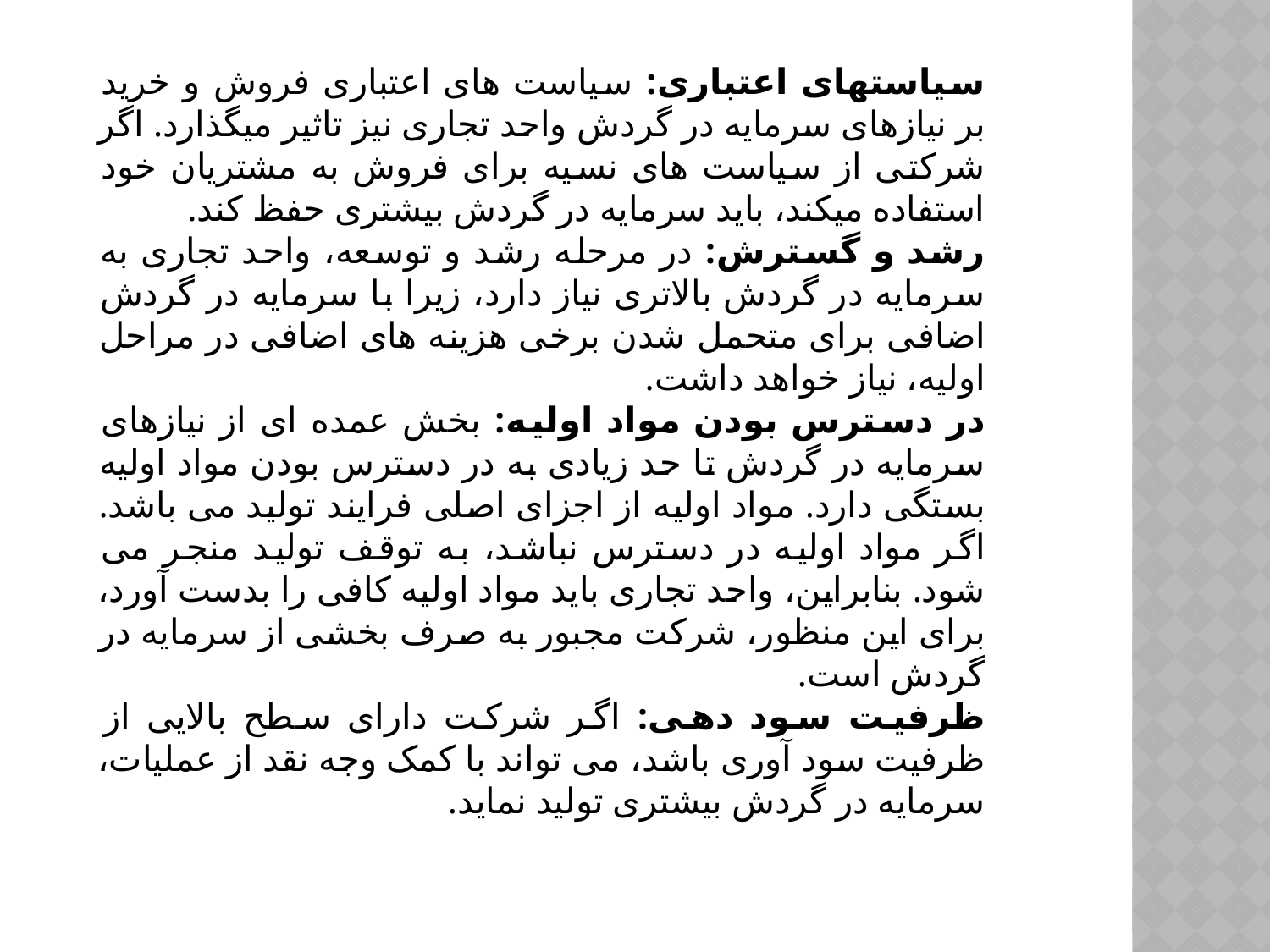

سیاست‎های اعتباری: سیاست های اعتباری فروش و خرید بر نیازهای سرمایه در گردش واحد تجاری نیز تاثیر می‏گذارد. اگر شرکتی از سیاست های نسیه برای فروش به مشتریان خود استفاده می­کند، باید سرمایه در گردش بیشتری حفظ کند.
رشد و گسترش: در مرحله رشد و توسعه، واحد تجاری به سرمایه در گردش بالاتری نیاز دارد، زیرا با سرمایه در گردش اضافی برای متحمل شدن برخی هزینه های اضافی در مراحل اولیه، نیاز خواهد داشت.
در دسترس بودن مواد اولیه: بخش عمده ای از نیازهای سرمایه در گردش تا حد زیادی به در دسترس بودن مواد اولیه بستگی دارد. مواد اولیه از اجزای اصلی فرایند تولید می باشد. اگر مواد اولیه در دسترس نباشد، به توقف تولید منجر می شود. بنابراین، واحد تجاری باید مواد اولیه کافی را بدست آورد، برای این منظور، شرکت مجبور به صرف بخشی از سرمایه در گردش است.
ظرفیت سود دهی: اگر شرکت دارای سطح بالایی از ظرفیت سود آوری باشد، می تواند با کمک وجه نقد از عملیات، سرمایه در گردش بیشتری تولید نماید.